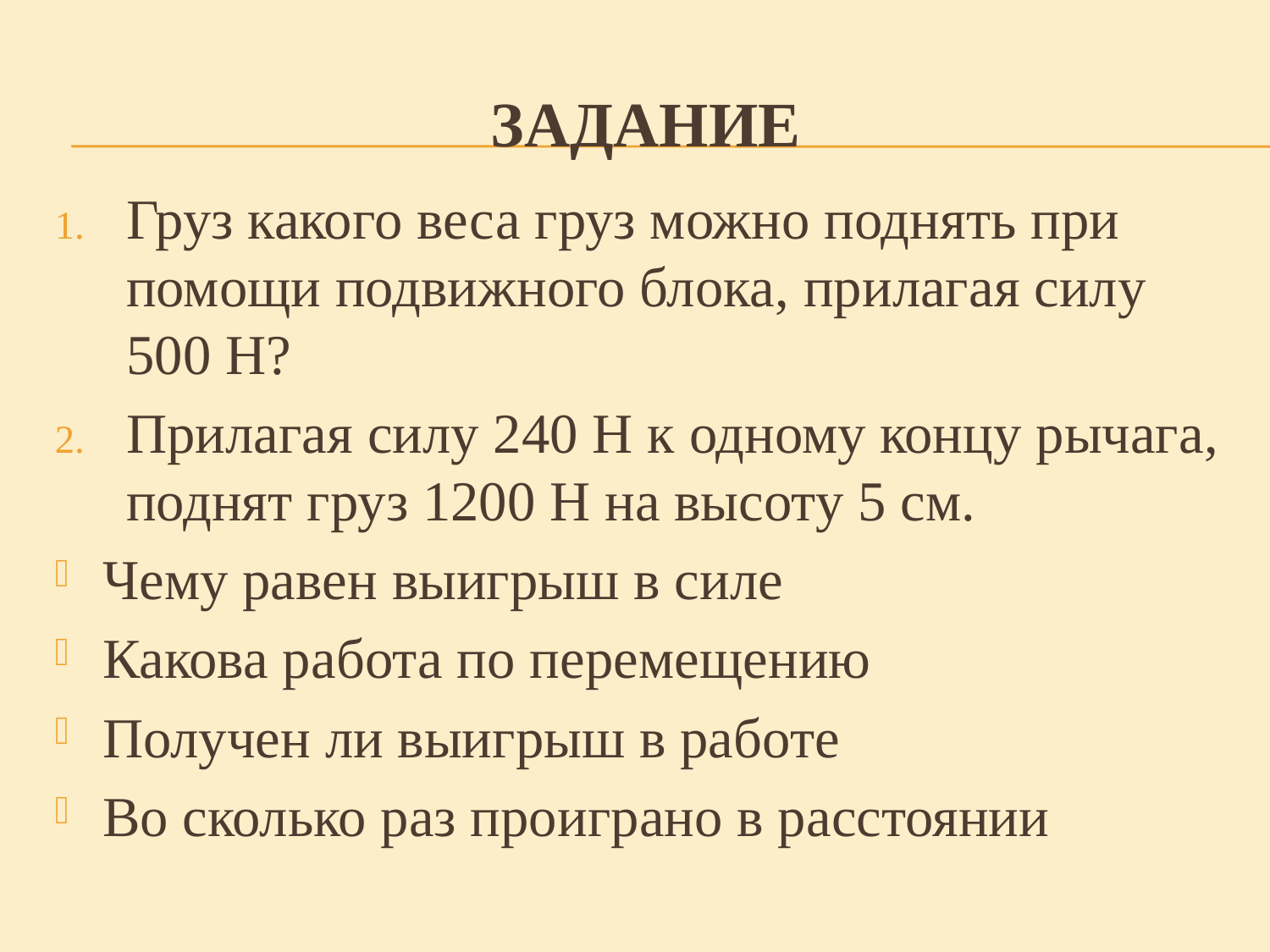

# Задание
Груз какого веса груз можно поднять при помощи подвижного блока, прилагая силу 500 Н?
Прилагая силу 240 Н к одному концу рычага, поднят груз 1200 Н на высоту 5 см.
Чему равен выигрыш в силе
Какова работа по перемещению
Получен ли выигрыш в работе
Во сколько раз проиграно в расстоянии